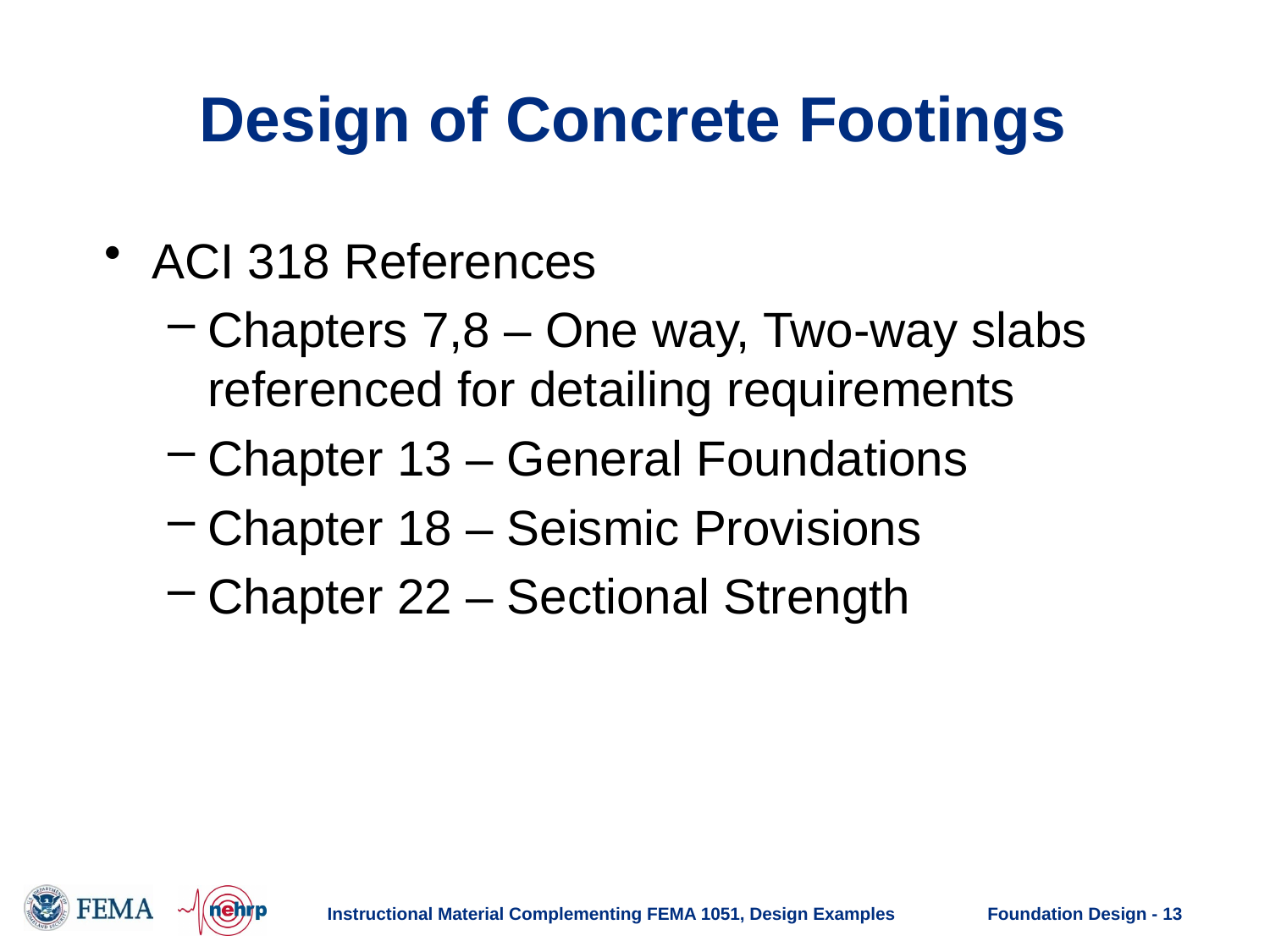

# Design of Concrete Footings
ACI 318 References
Chapters 7,8 – One way, Two-way slabs referenced for detailing requirements
Chapter 13 – General Foundations
Chapter 18 – Seismic Provisions
Chapter 22 – Sectional Strength

Instructional Material Complementing FEMA 1051, Design Examples
Foundation Design - 13